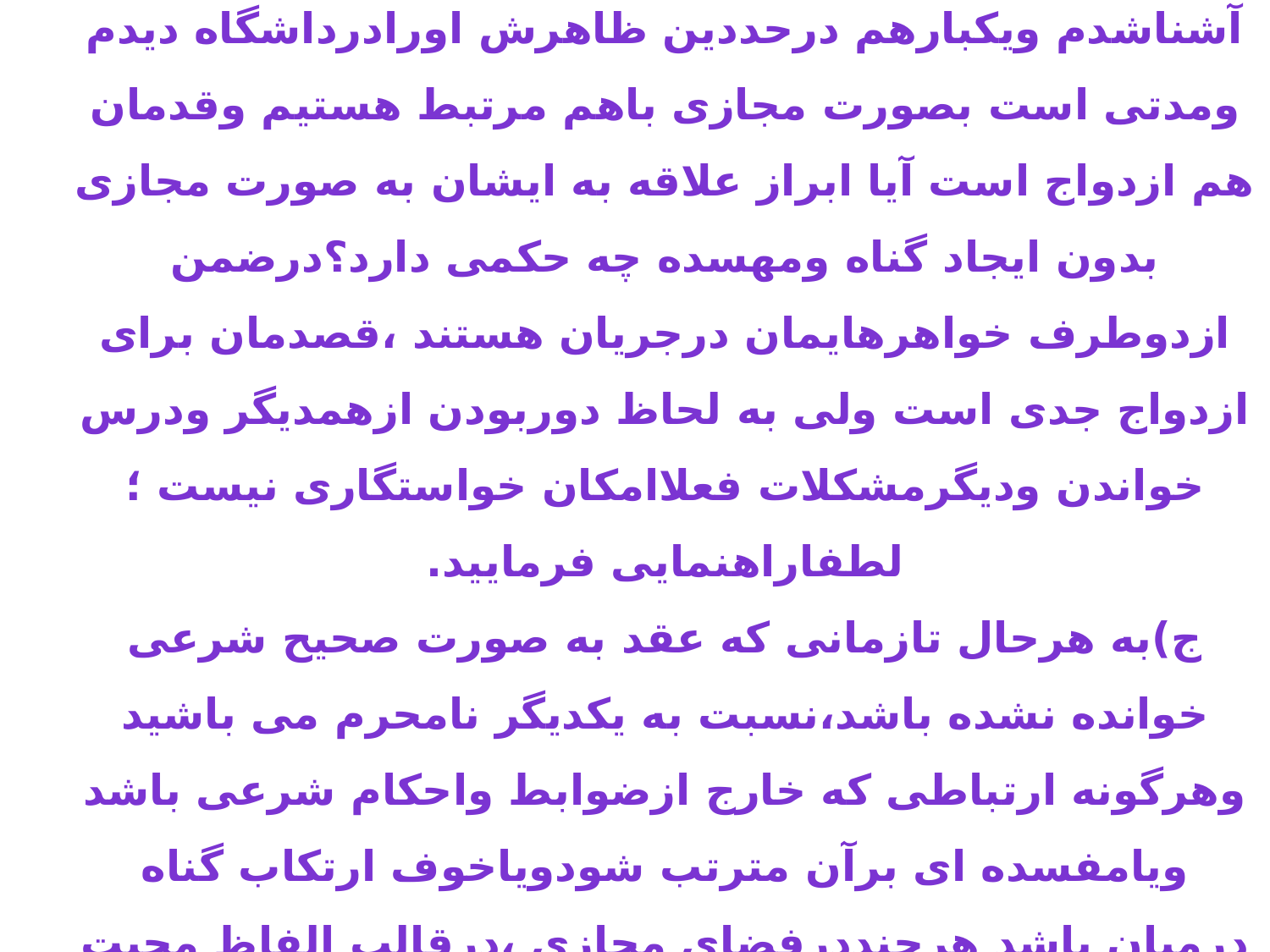

# س38)پسری 23ساله ام که باخانمی درفضای مجازی آشناشدم ویکبارهم درحددین ظاهرش اورادرداشگاه دیدم ومدتی است بصورت مجازی باهم مرتبط هستیم وقدمان هم ازدواج است آیا ابراز علاقه به ایشان به صورت مجازی بدون ایجاد گناه ومهسده چه حکمی دارد؟درضمن ازدوطرف خواهرهایمان درجریان هستند ،قصدمان برای ازدواج جدی است ولی به لحاظ دوربودن ازهمدیگر ودرس خواندن ودیگرمشکلات فعلاامکان خواستگاری نیست ؛لطفاراهنمایی فرمایید. ج)به هرحال تازمانی که عقد به صورت صحیح شرعی خوانده نشده باشد،نسبت به یکدیگر نامحرم می باشید وهرگونه ارتباطی که خارج ازضوابط واحکام شرعی باشد ویامفسده ای برآن مترتب شودویاخوف ارتکاب گناه درمیان باشد هرچنددرفضای مجازی ،درقالب الفاظ محبت آمیز وعاشقانه جایزنیست.